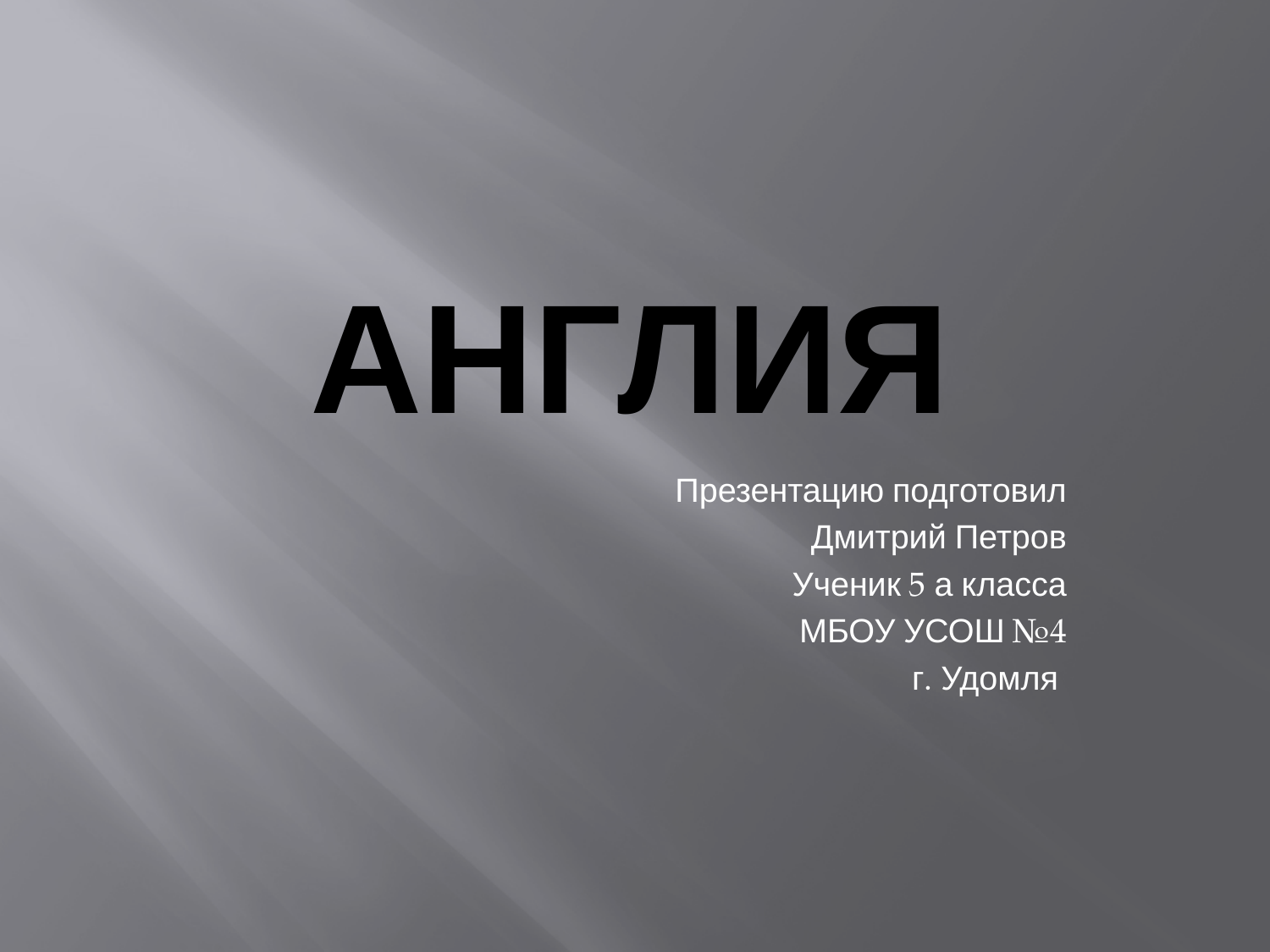

# Англия
Презентацию подготовил
Дмитрий Петров
Ученик 5 а класса
МБОУ УСОШ №4
г. Удомля